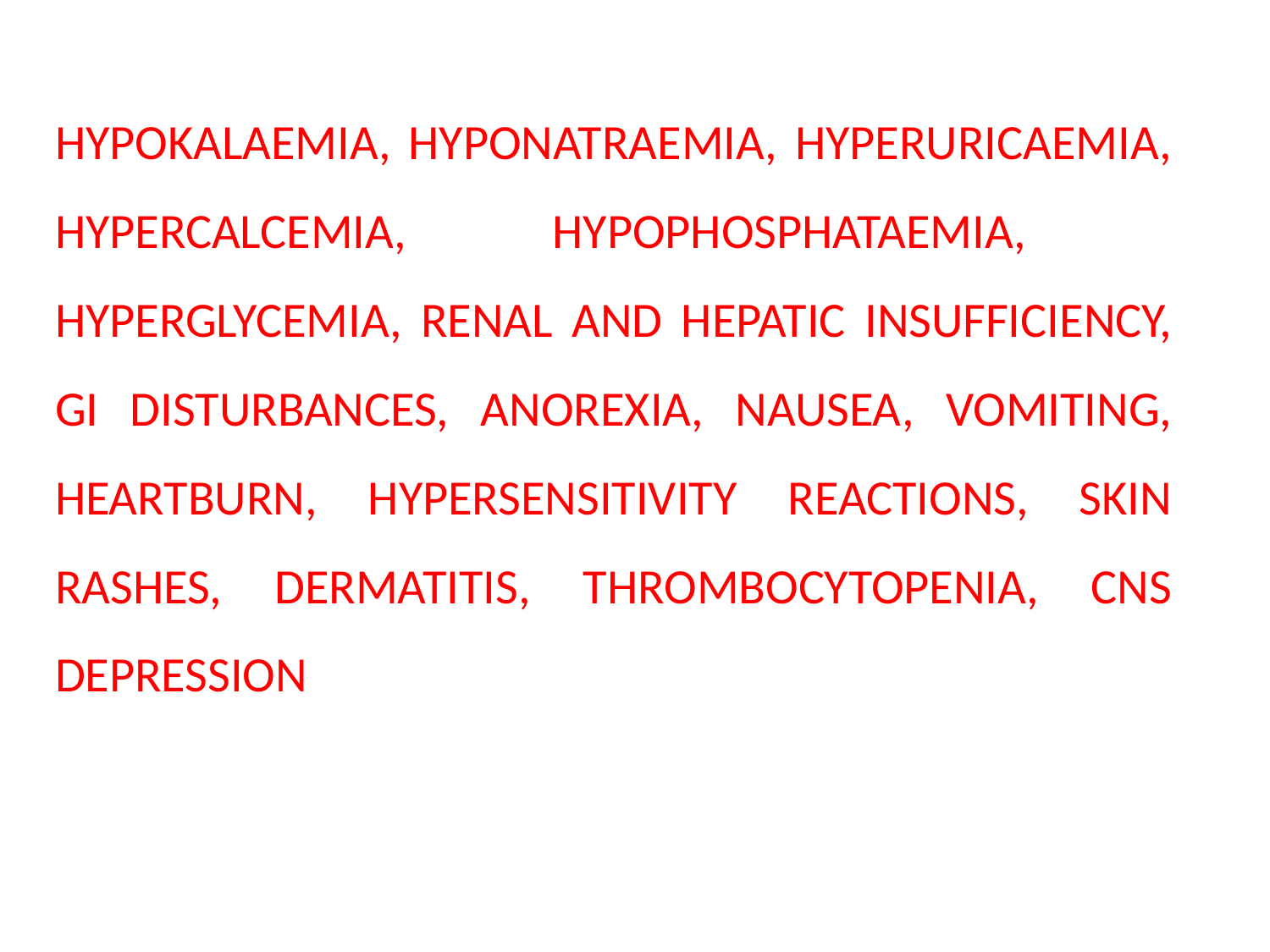

HYPOKALAEMIA, HYPONATRAEMIA, HYPERURICAEMIA, HYPERCALCEMIA, HYPOPHOSPHATAEMIA,  HYPERGLYCEMIA, RENAL AND HEPATIC INSUFFICIENCY, GI DISTURBANCES, ANOREXIA, NAUSEA, VOMITING, HEARTBURN, HYPERSENSITIVITY REACTIONS, SKIN RASHES, DERMATITIS, THROMBOCYTOPENIA, CNS DEPRESSION